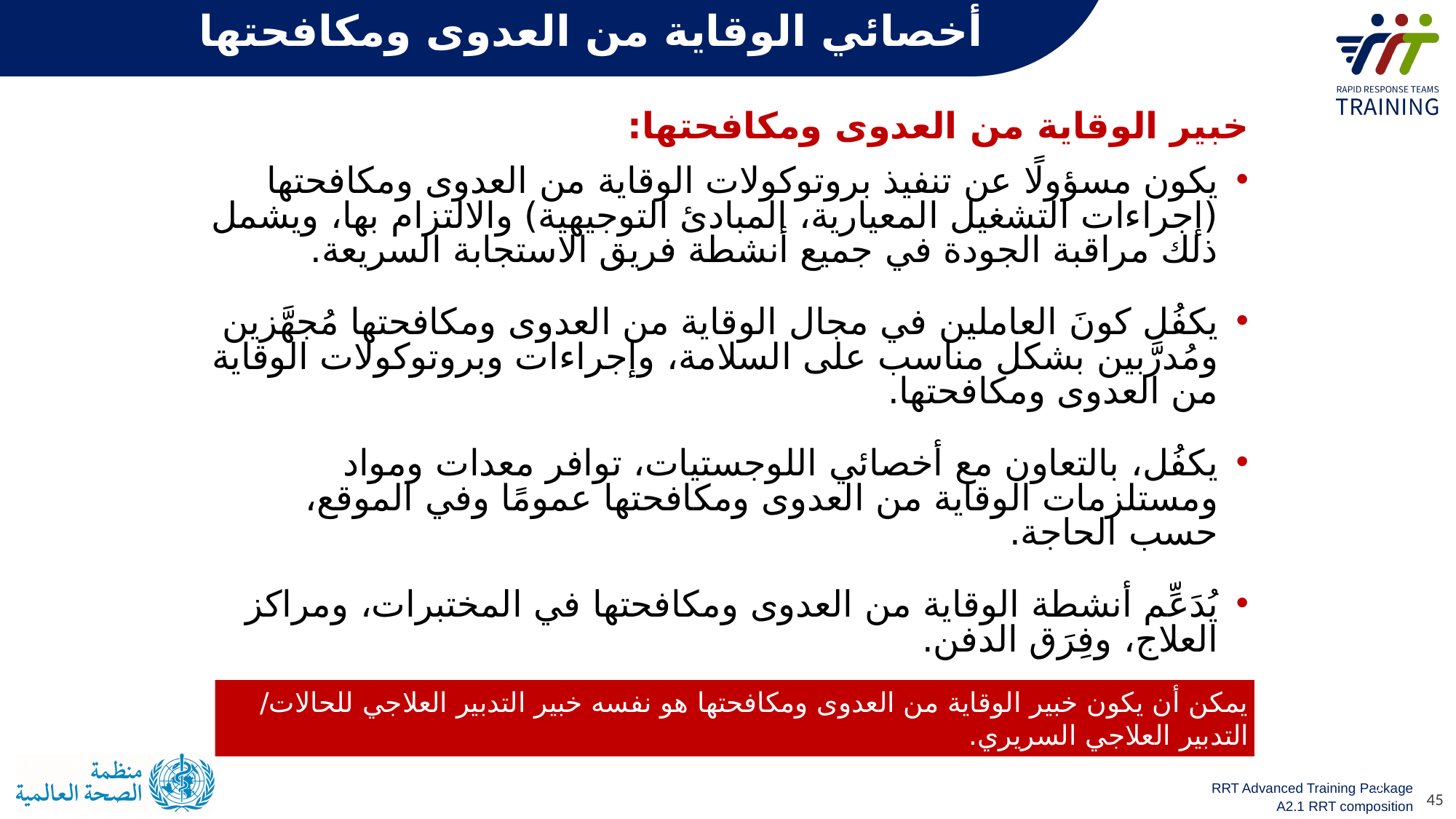

أخصائي الوقاية من العدوى ومكافحتها
خبير الوقاية من العدوى ومكافحتها:

يكون مسؤولًا عن تنفيذ بروتوكولات الوقاية من العدوى ومكافحتها (إجراءات التشغيل المعيارية، المبادئ التوجيهية) والالتزام بها، ويشمل ذلك مراقبة الجودة في جميع أنشطة فريق الاستجابة السريعة.

يكفُل كونَ العاملين في مجال الوقاية من العدوى ومكافحتها مُجهَّزين ومُدرَّبين بشكل مناسب على السلامة، وإجراءات وبروتوكولات الوقاية من العدوى ومكافحتها.

يكفُل، بالتعاون مع أخصائي اللوجستيات، توافر معدات ومواد ومستلزمات الوقاية من العدوى ومكافحتها عمومًا وفي الموقع، حسب الحاجة.

يُدَعِّم أنشطة الوقاية من العدوى ومكافحتها في المختبرات، ومراكز العلاج، وفِرَق الدفن.
يمكن أن يكون خبير الوقاية من العدوى ومكافحتها هو نفسه خبير التدبير العلاجي للحالات/ التدبير العلاجي السريري.
45